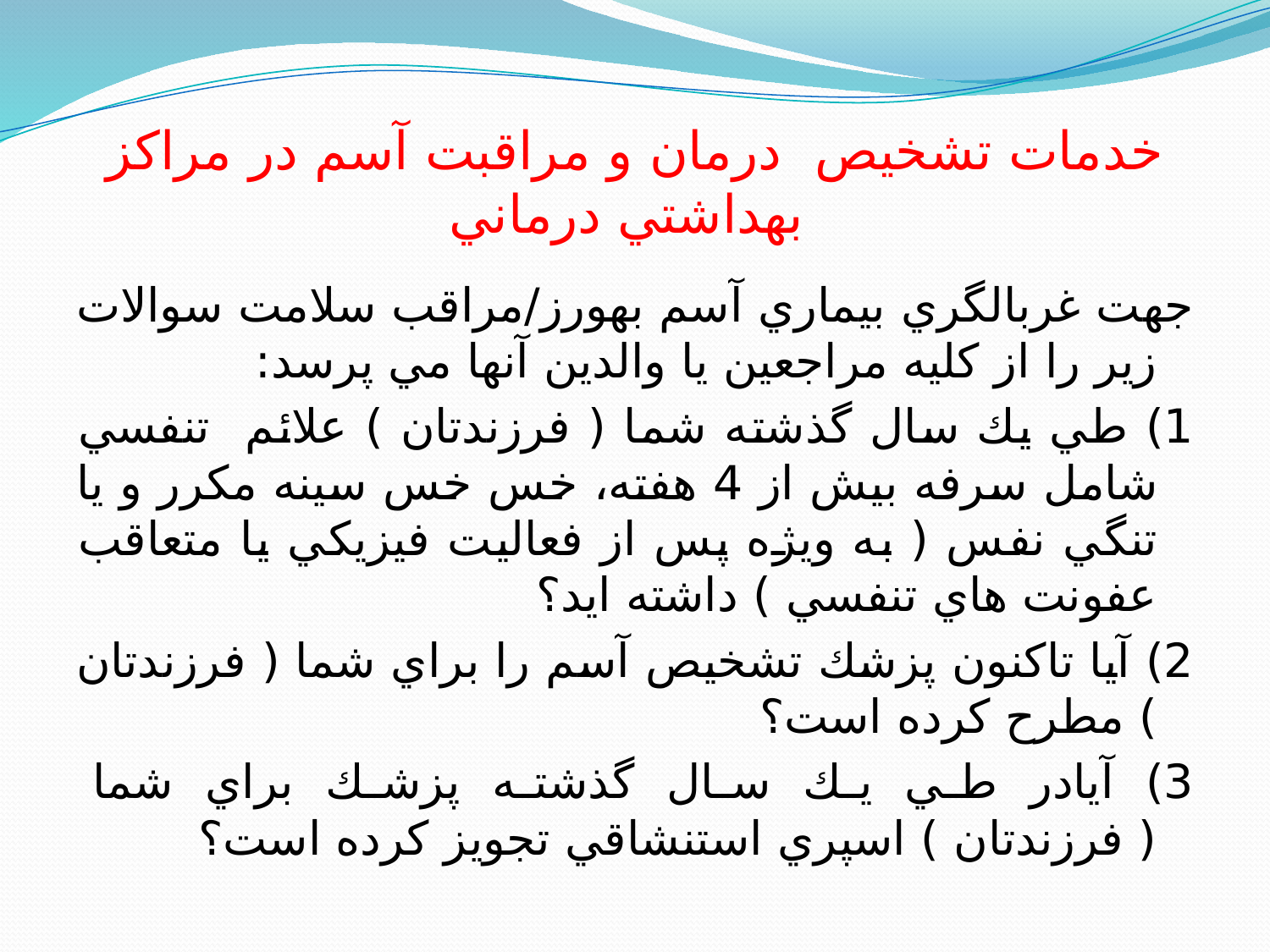

# خدمات تشخيص  درمان و مراقبت آسم در مراكز بهداشتي درماني
جهت غربالگري بيماري آسم بهورز/مراقب سلامت سوالات زير را از كليه مراجعين يا والدين آنها مي پرسد:
1) طي يك سال گذشته شما ( فرزندتان ) علائم  تنفسي شامل سرفه بيش از 4 هفته، خس خس سينه مكرر و يا تنگي نفس ( به ويژه پس از فعاليت فيزيكي يا متعاقب عفونت هاي تنفسي ) داشته ايد؟
2) آيا تاكنون پزشك تشخيص آسم را براي شما ( فرزندتان ) مطرح كرده است؟
3) آيادر طي يك سال گذشته پزشك براي شما ( فرزندتان ) اسپري استنشاقي تجويز كرده است؟